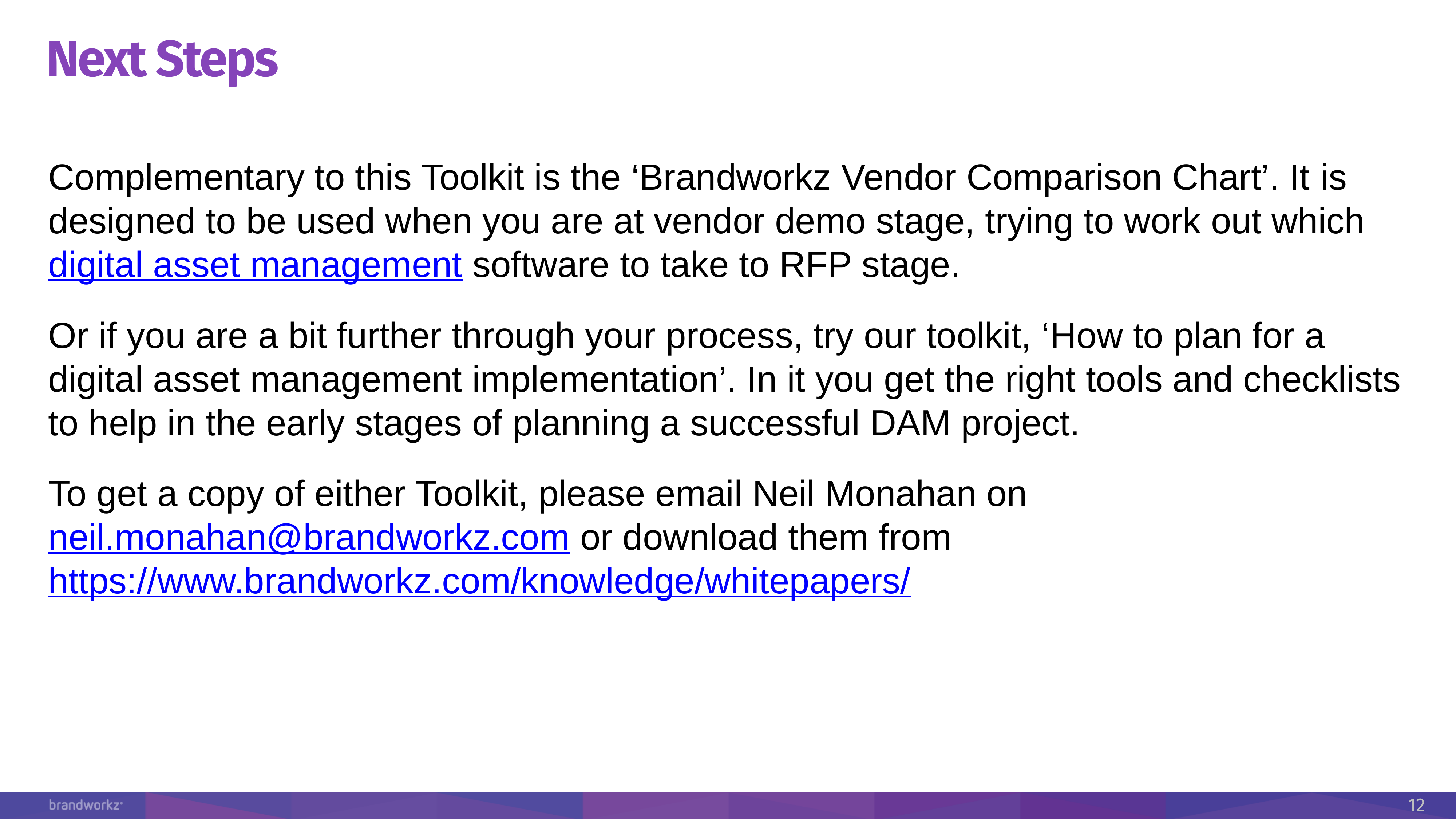

# Next Steps
Complementary to this Toolkit is the ‘Brandworkz Vendor Comparison Chart’. It is designed to be used when you are at vendor demo stage, trying to work out which digital asset management software to take to RFP stage.
Or if you are a bit further through your process, try our toolkit, ‘How to plan for a digital asset management implementation’. In it you get the right tools and checklists to help in the early stages of planning a successful DAM project.
To get a copy of either Toolkit, please email Neil Monahan on neil.monahan@brandworkz.com or download them from https://www.brandworkz.com/knowledge/whitepapers/